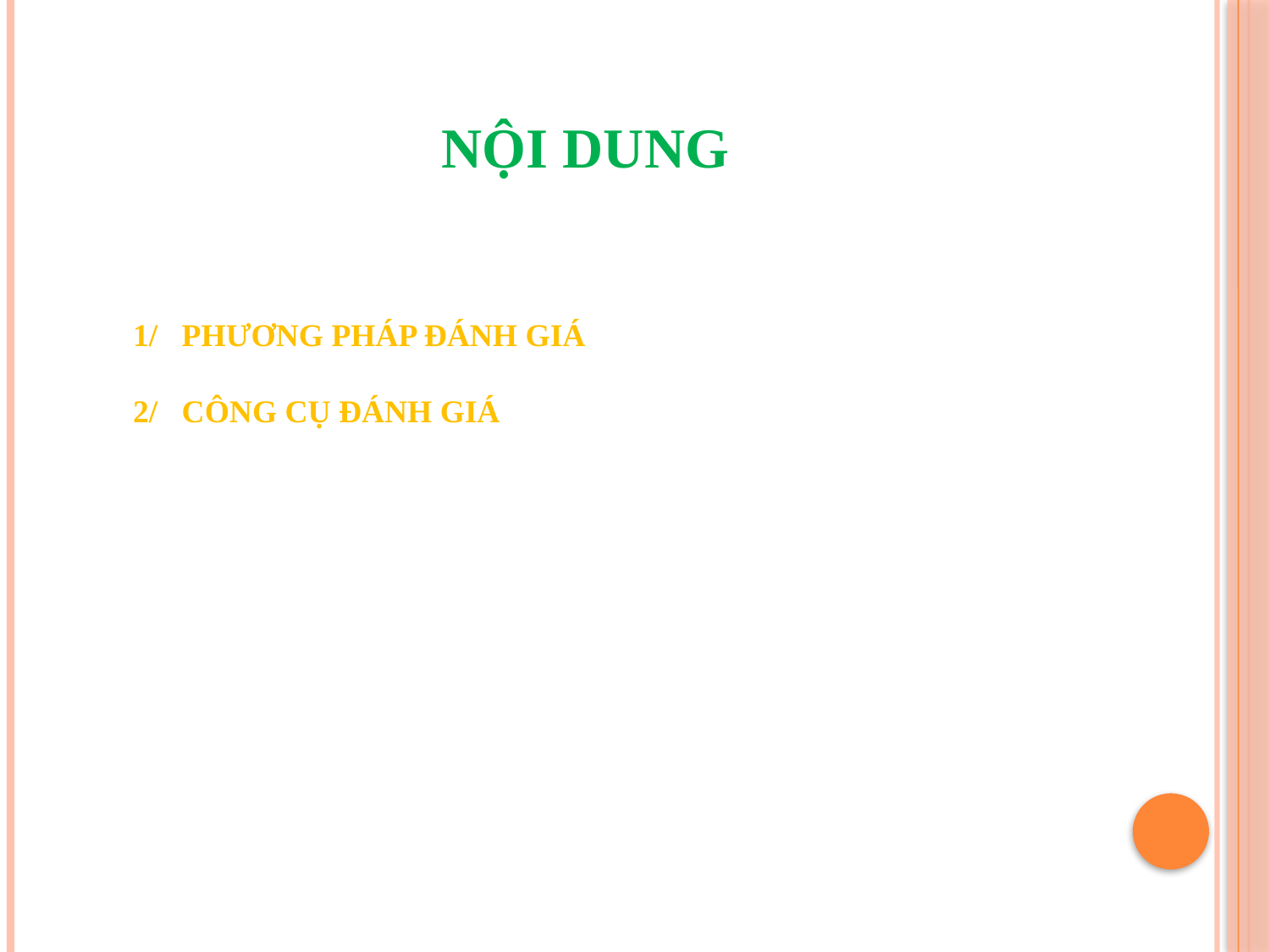

NỘI DUNG

         1/   PHƯƠNG PHÁP ĐÁNH GIÁ

         2/   CÔNG CỤ ĐÁNH GIÁ